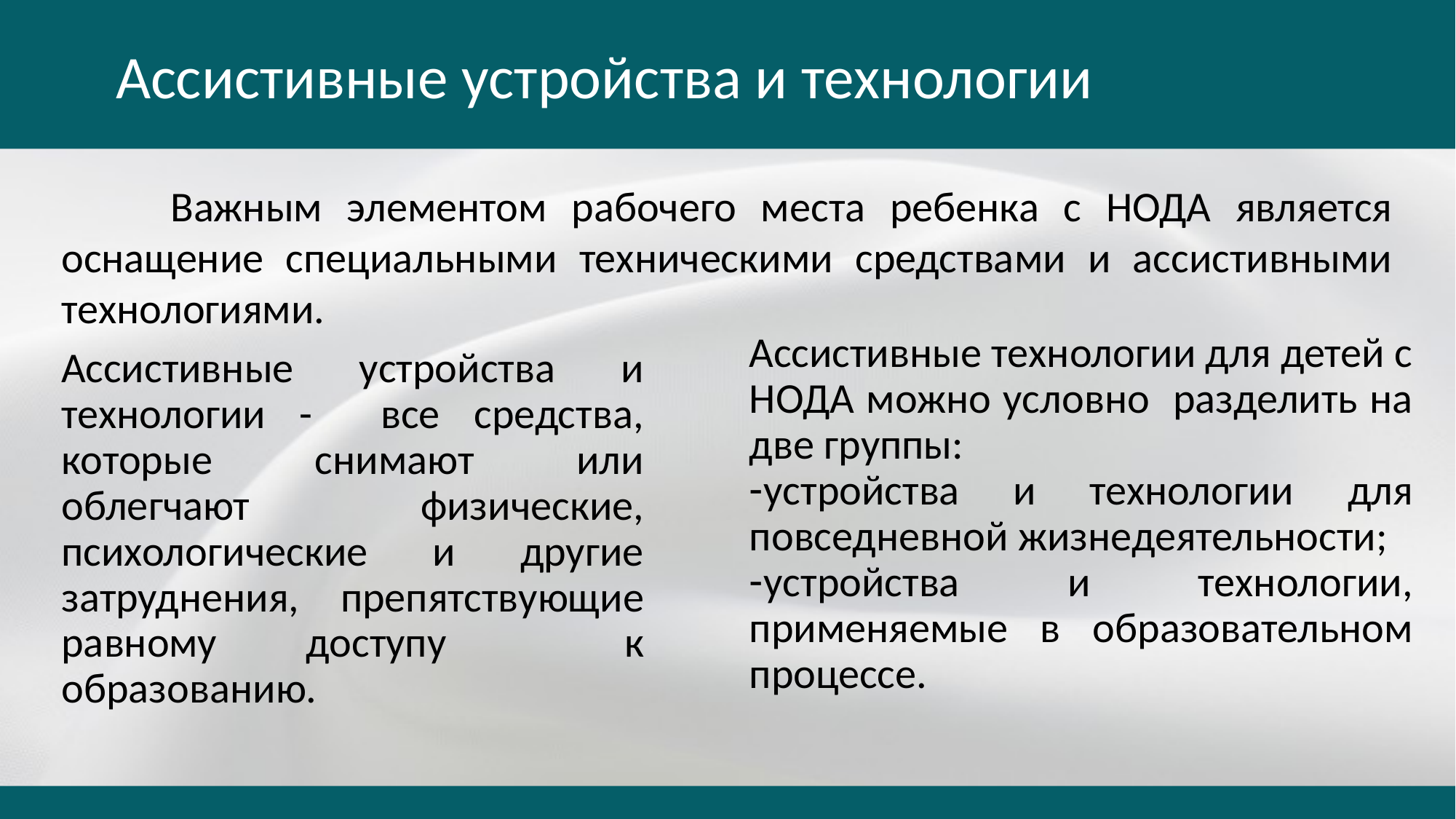

# Ассистивные устройства и технологии

	Важным элементом рабочего места ребенка с НОДА является оснащение специальными техническими средствами и ассистивными технологиями.
Ассистивные технологии для детей с НОДА можно условно  разделить на две группы:
устройства и технологии для повседневной жизнедеятельности;
устройства и технологии, применяемые в образовательном процессе.

Ассистивные устройства и технологии -  все средства, которые снимают или облегчают  физические, психологические и другие затруднения, препятствующие равному доступу  к образованию.